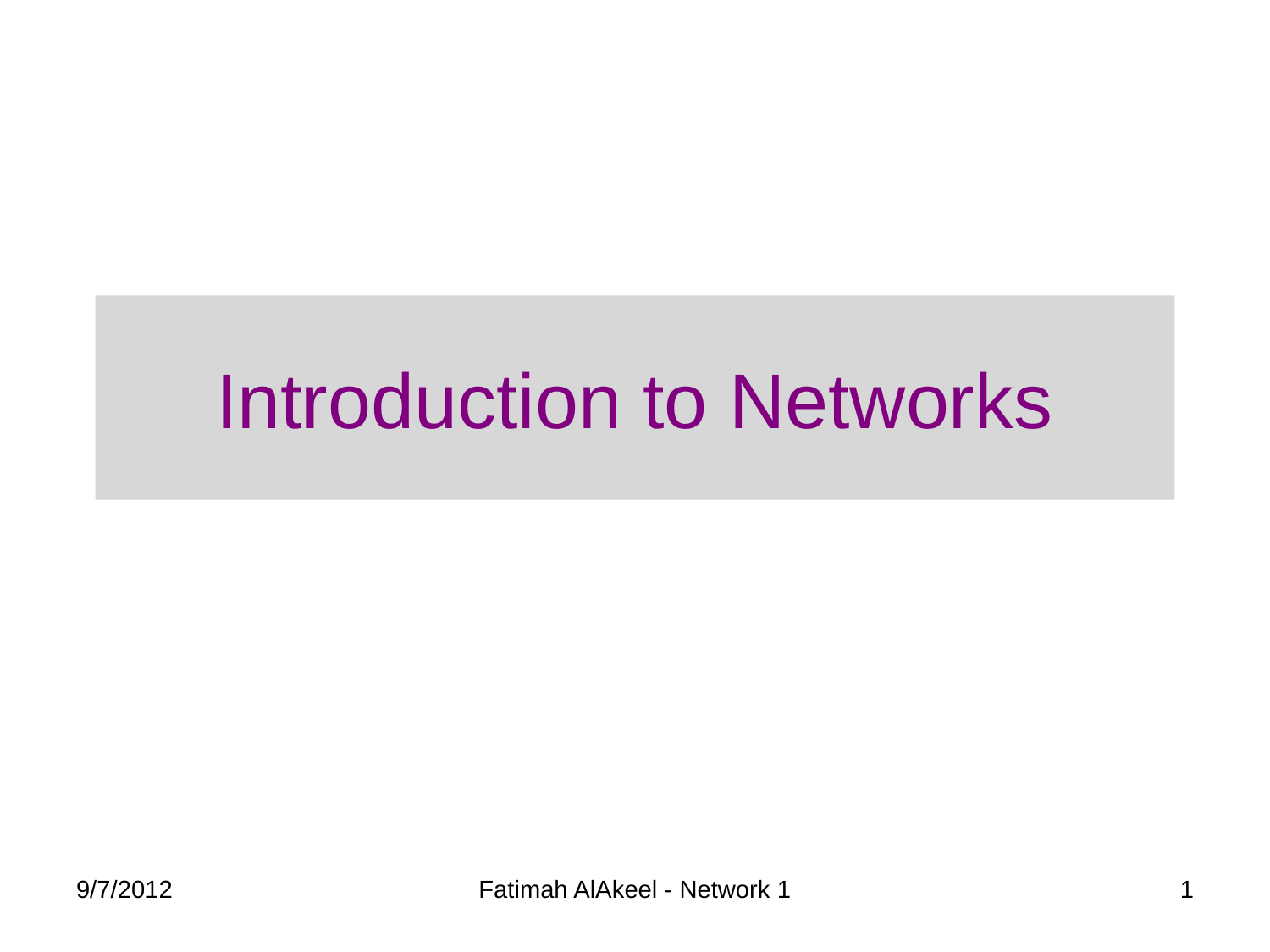

# Introduction to Networks
9/7/2012
Fatimah AlAkeel - Network 1
1